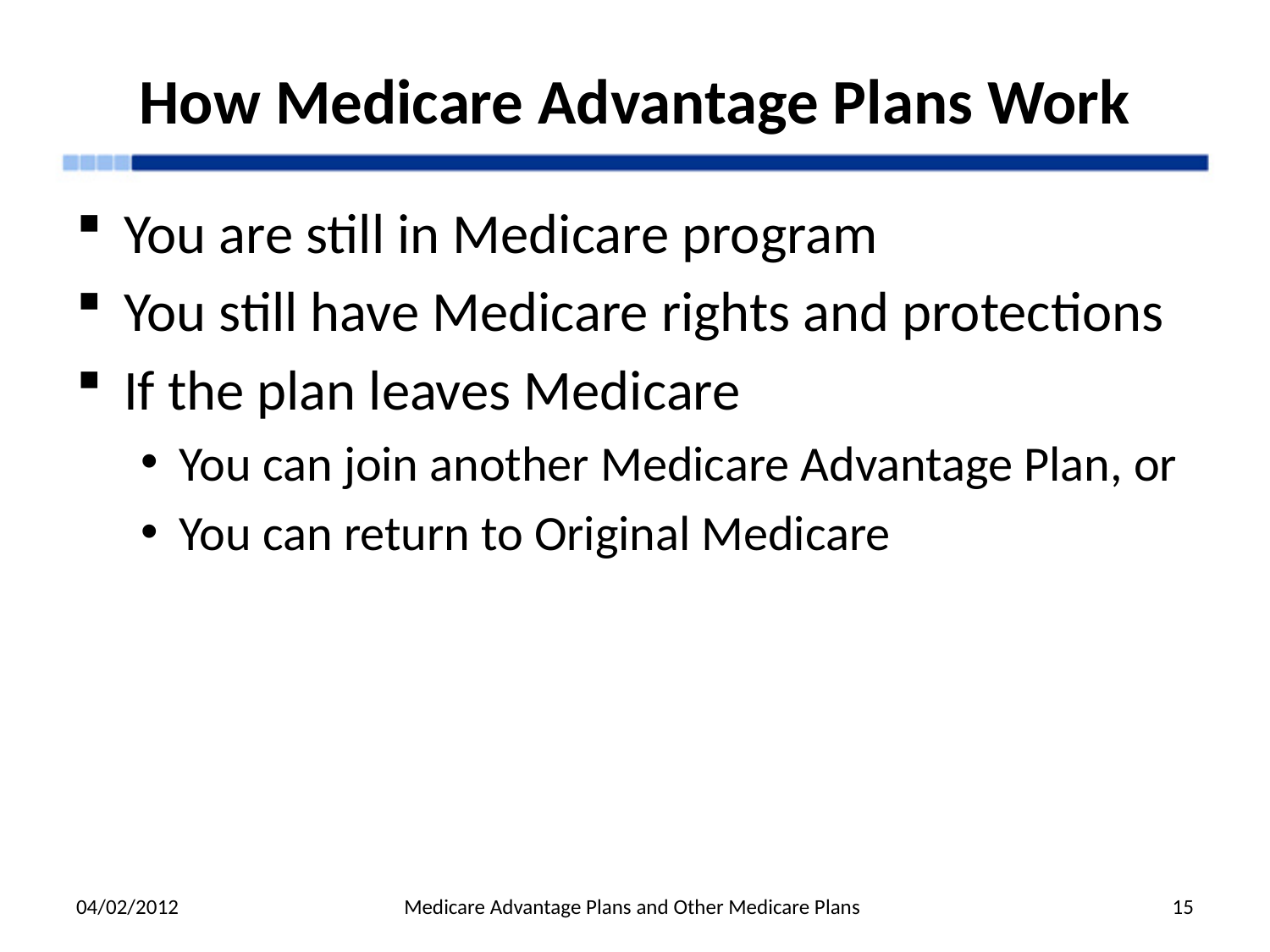

# How Medicare Advantage Plans Work
You are still in Medicare program
You still have Medicare rights and protections
If the plan leaves Medicare
You can join another Medicare Advantage Plan, or
You can return to Original Medicare
04/02/2012
Medicare Advantage Plans and Other Medicare Plans
15